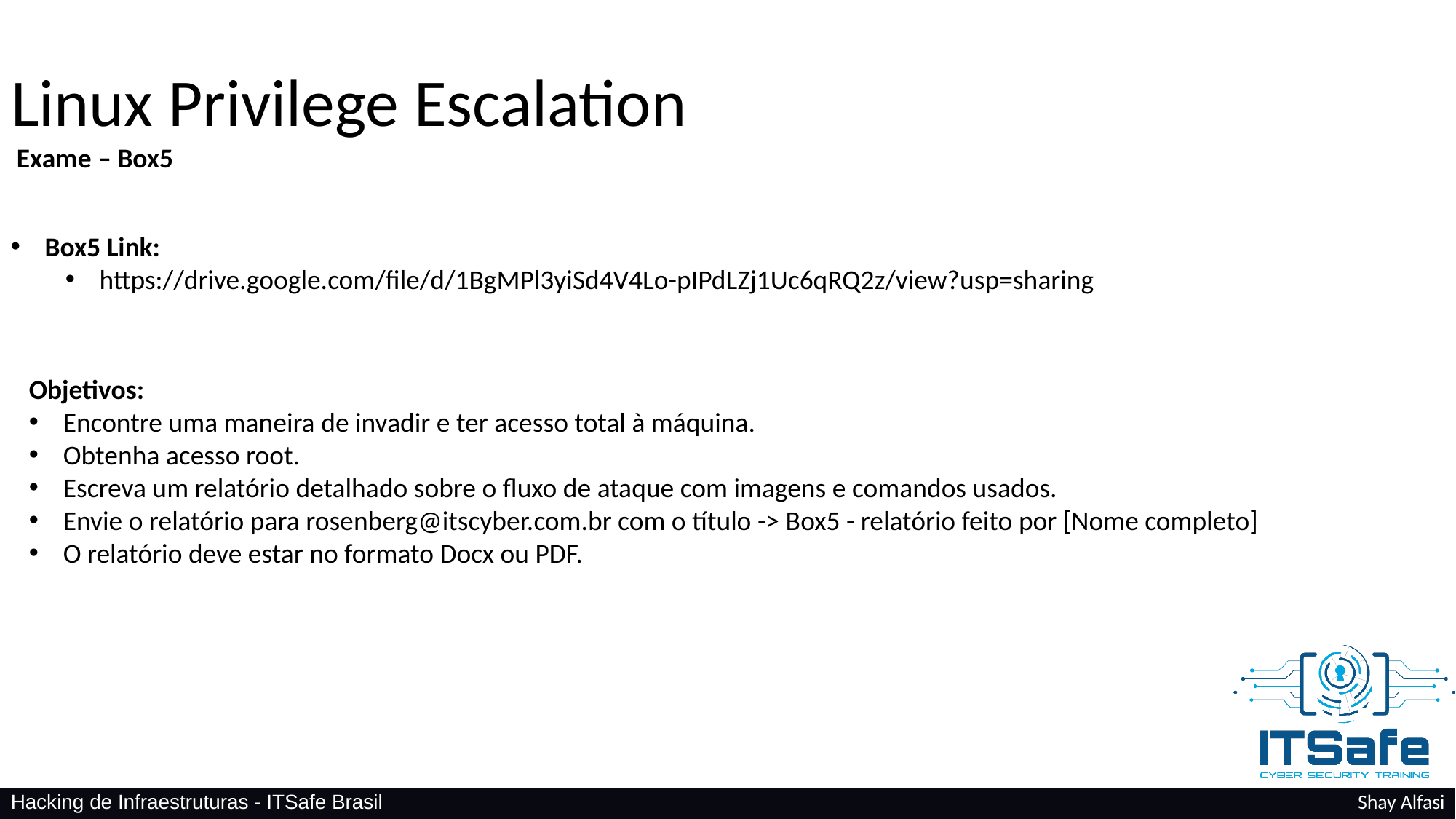

Linux Privilege Escalation
Exame – Box5
Box5 Link:
https://drive.google.com/file/d/1BgMPl3yiSd4V4Lo-pIPdLZj1Uc6qRQ2z/view?usp=sharing
Objetivos:
Encontre uma maneira de invadir e ter acesso total à máquina.
Obtenha acesso root.
Escreva um relatório detalhado sobre o fluxo de ataque com imagens e comandos usados.
Envie o relatório para rosenberg@itscyber.com.br com o título -> Box5 - relatório feito por [Nome completo]
O relatório deve estar no formato Docx ou PDF.